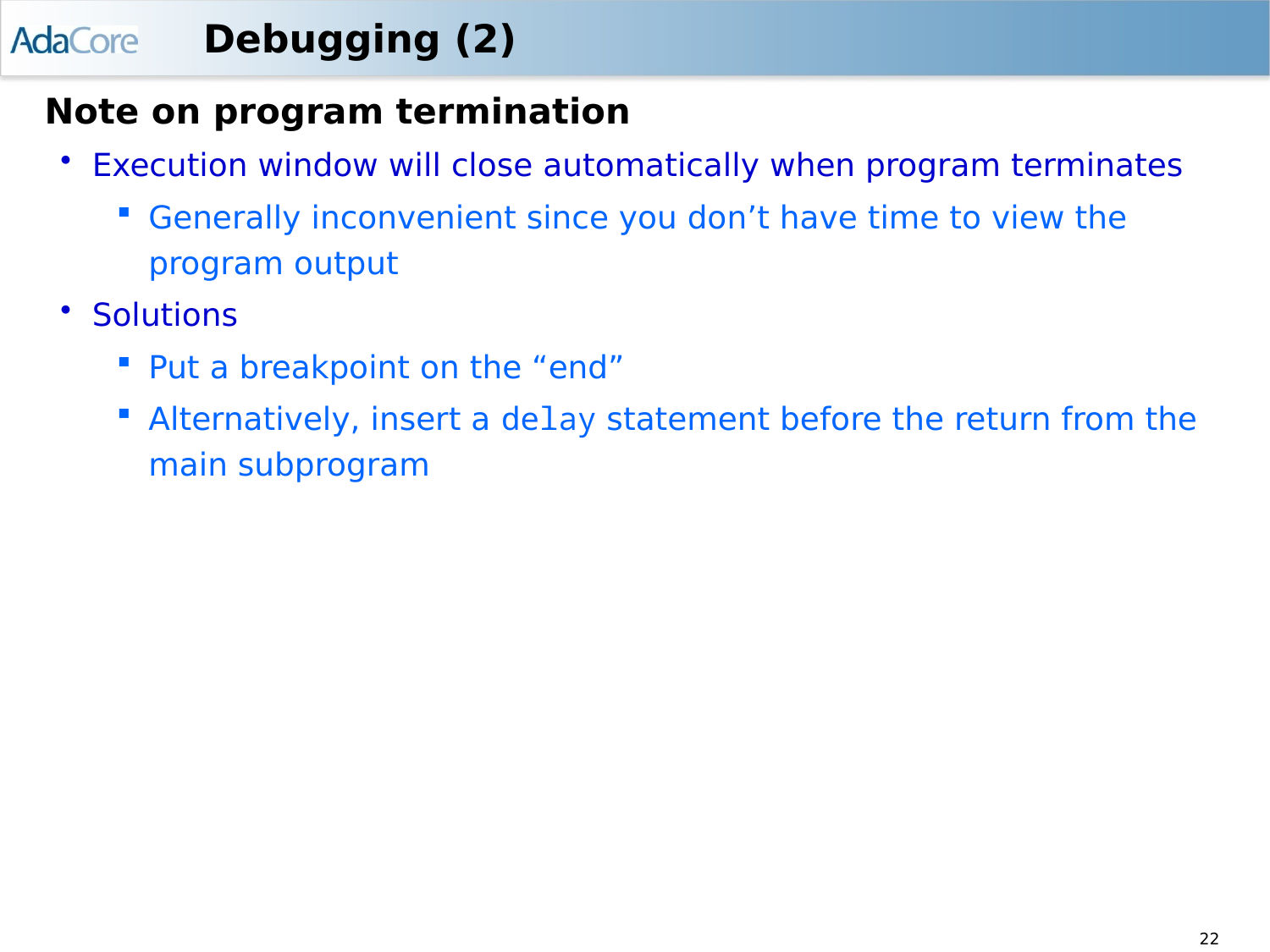

# Debugging (2)
Note on program termination
Execution window will close automatically when program terminates
Generally inconvenient since you don’t have time to view the program output
Solutions
Put a breakpoint on the “end”
Alternatively, insert a delay statement before the return from the main subprogram